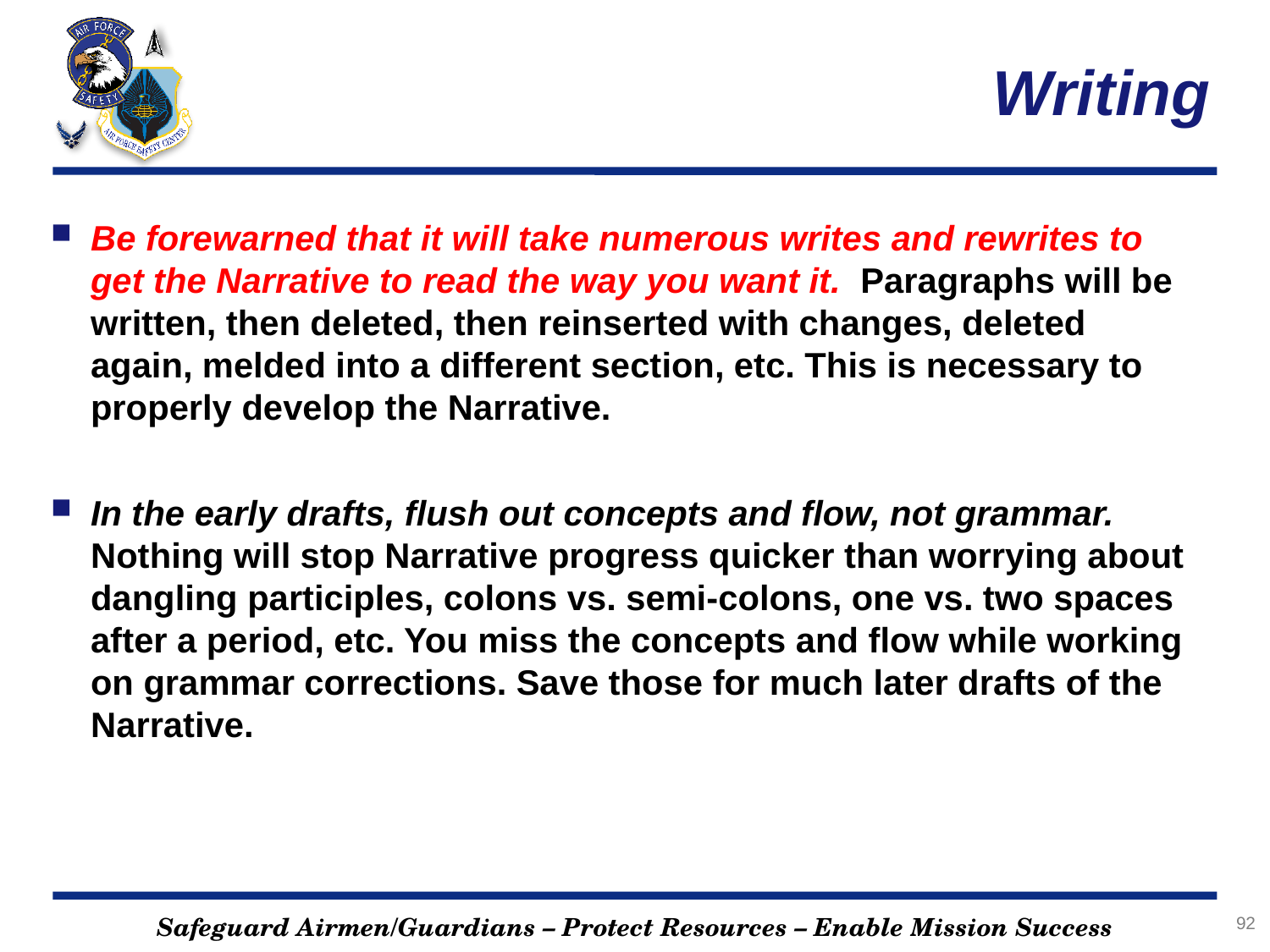

# Writing
Be forewarned that it will take numerous writes and rewrites to get the Narrative to read the way you want it.  Paragraphs will be written, then deleted, then reinserted with changes, deleted again, melded into a different section, etc. This is necessary to properly develop the Narrative.

In the early drafts, flush out concepts and flow, not grammar. Nothing will stop Narrative progress quicker than worrying about dangling participles, colons vs. semi-colons, one vs. two spaces after a period, etc. You miss the concepts and flow while working on grammar corrections. Save those for much later drafts of the Narrative.
92